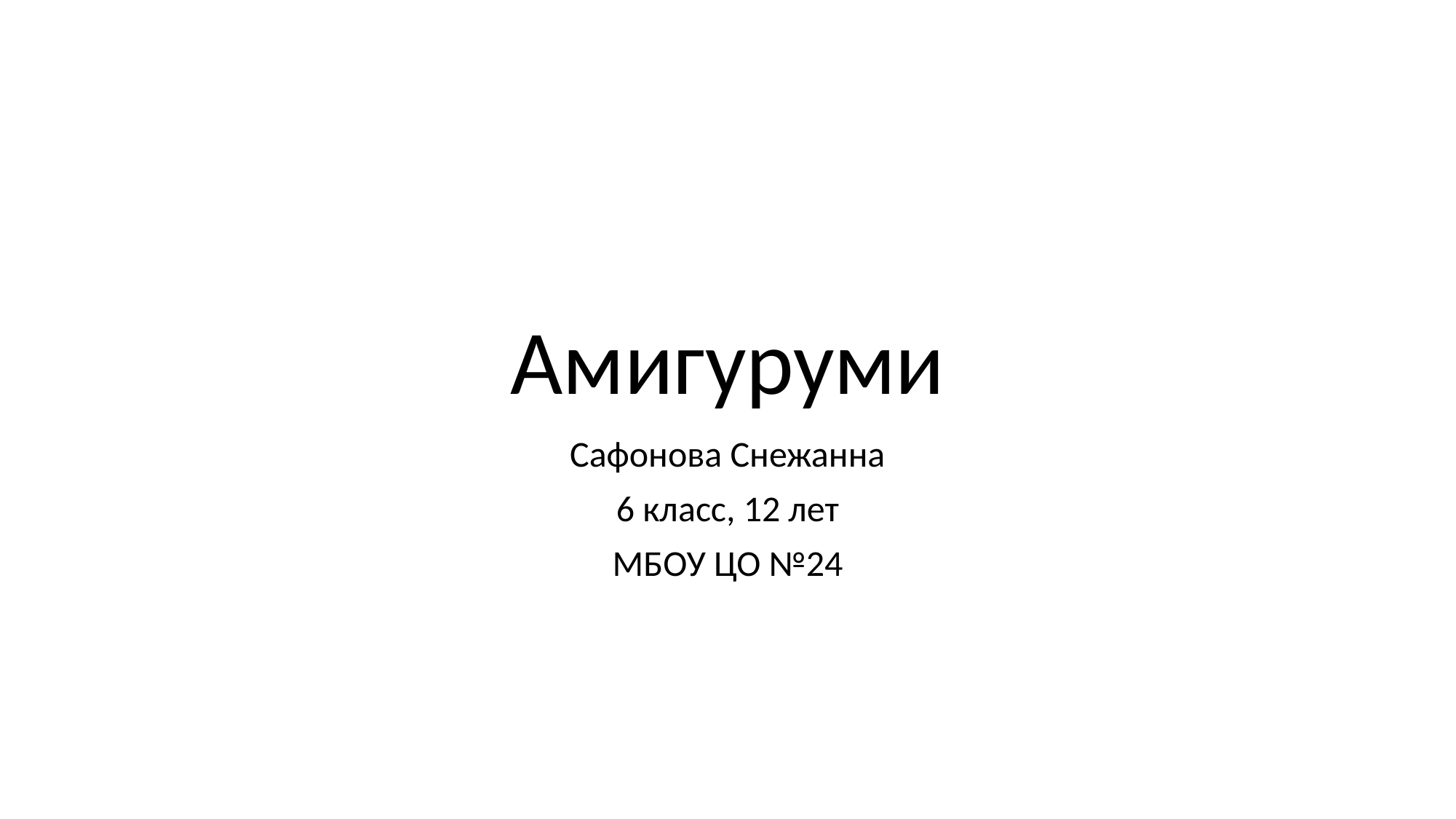

# Амигуруми
Сафонова Снежанна
6 класс, 12 лет
МБОУ ЦО №24